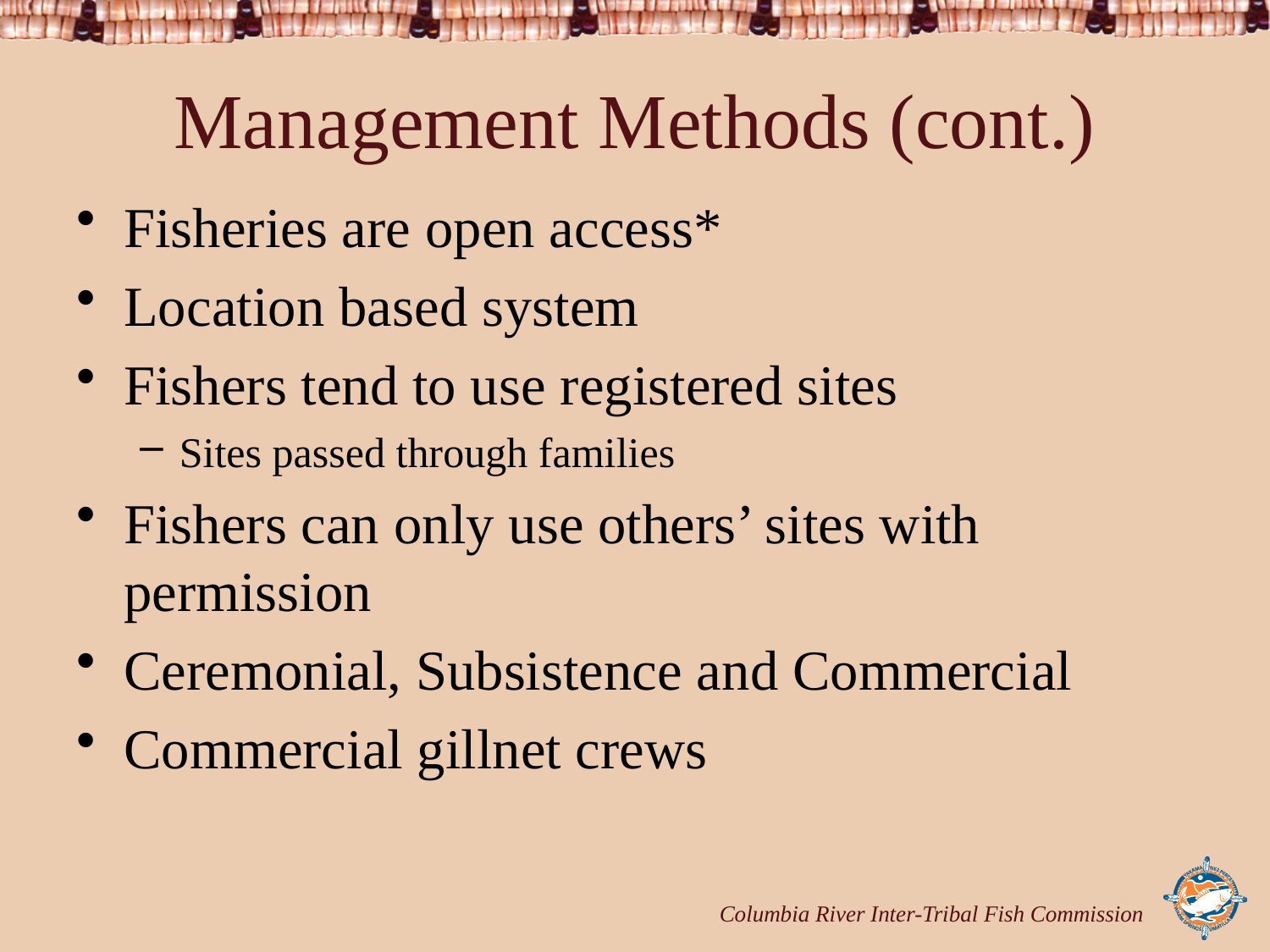

# Management Methods (cont.)
Fisheries are open access*
Location based system
Fishers tend to use registered sites
Sites passed through families
Fishers can only use others’ sites with permission
Ceremonial, Subsistence and Commercial
Commercial gillnet crews